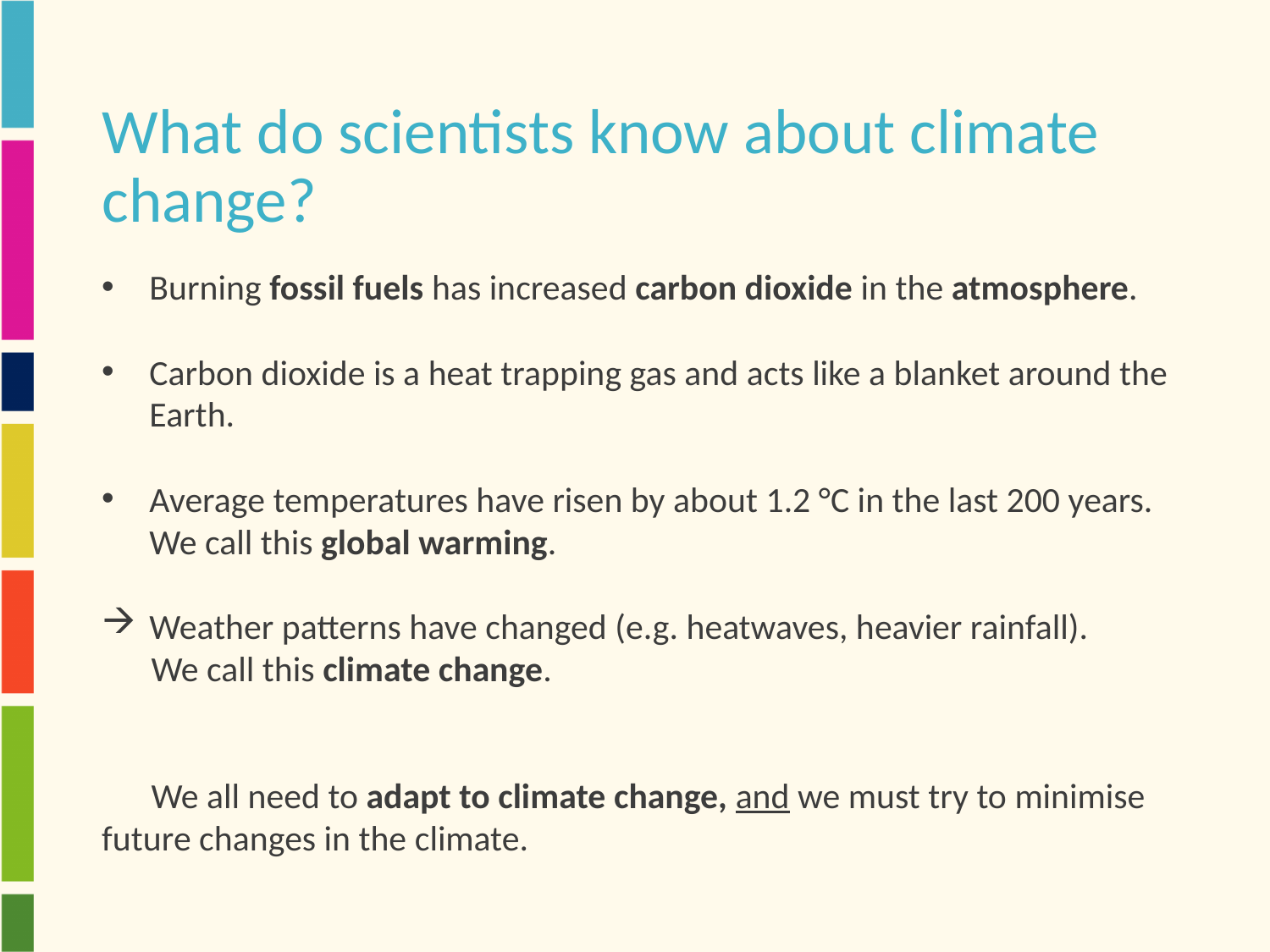

# What do scientists know about climate change?
Burning fossil fuels has increased carbon dioxide in the atmosphere.

Carbon dioxide is a heat trapping gas and acts like a blanket around the Earth.

Average temperatures have risen by about 1.2 °C in the last 200 years. We call this global warming.

Weather patterns have changed (e.g. heatwaves, heavier rainfall).
We call this climate change.

We all need to adapt to climate change, and we must try to minimise future changes in the climate.